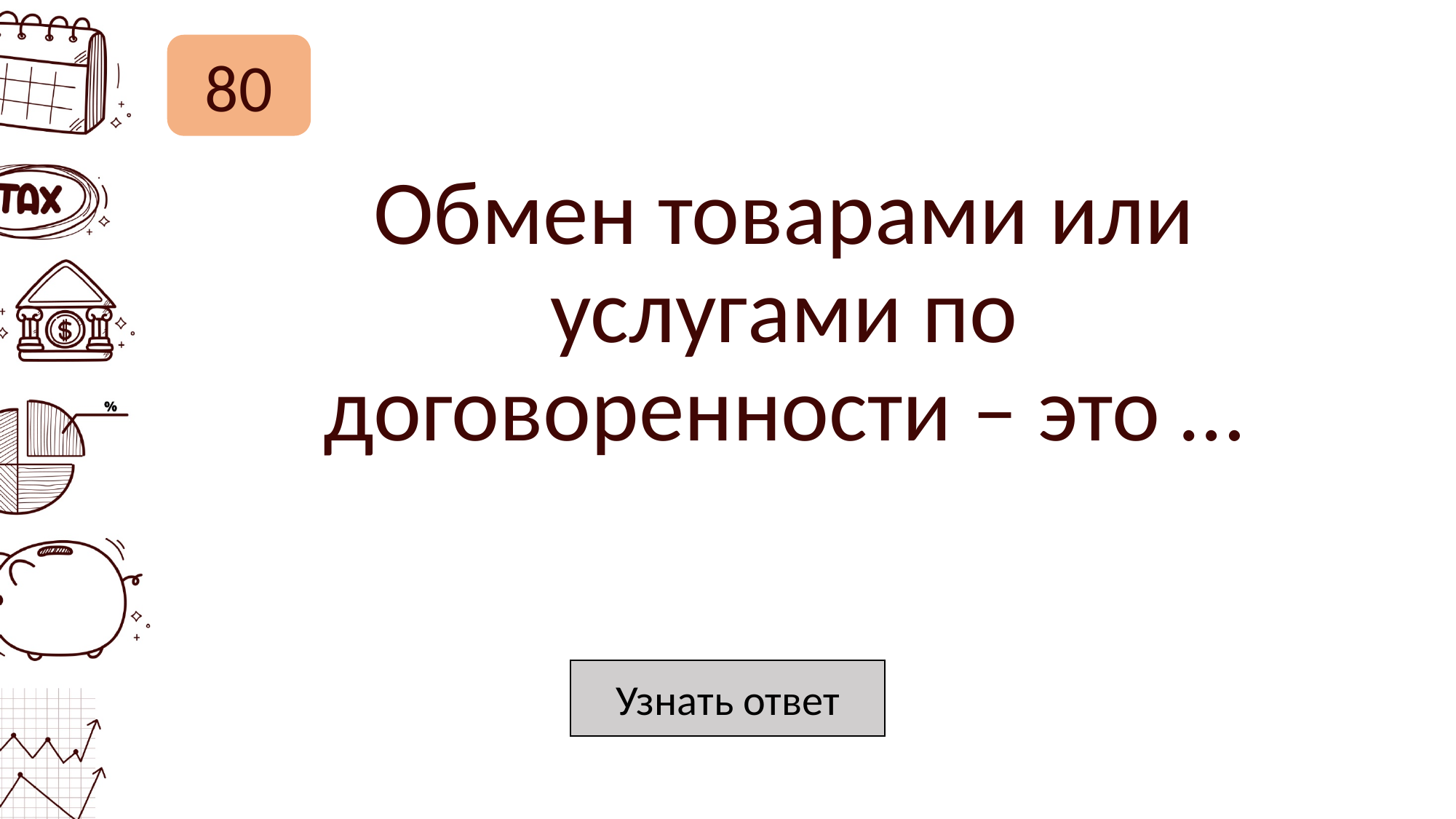

80
# Обмен товарами или услугами по договоренности – это …